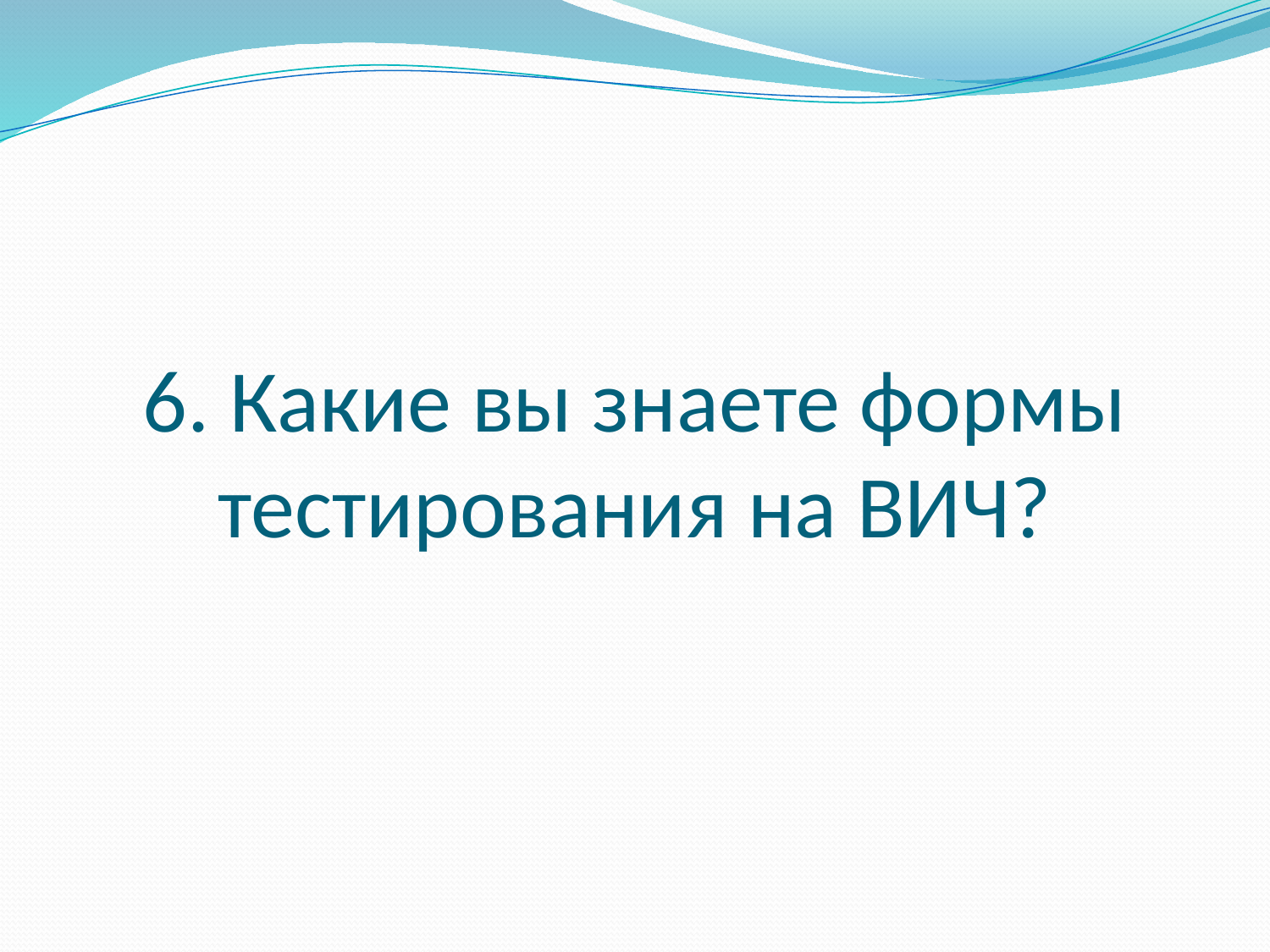

# 6. Какие вы знаете формы тестирования на ВИЧ?